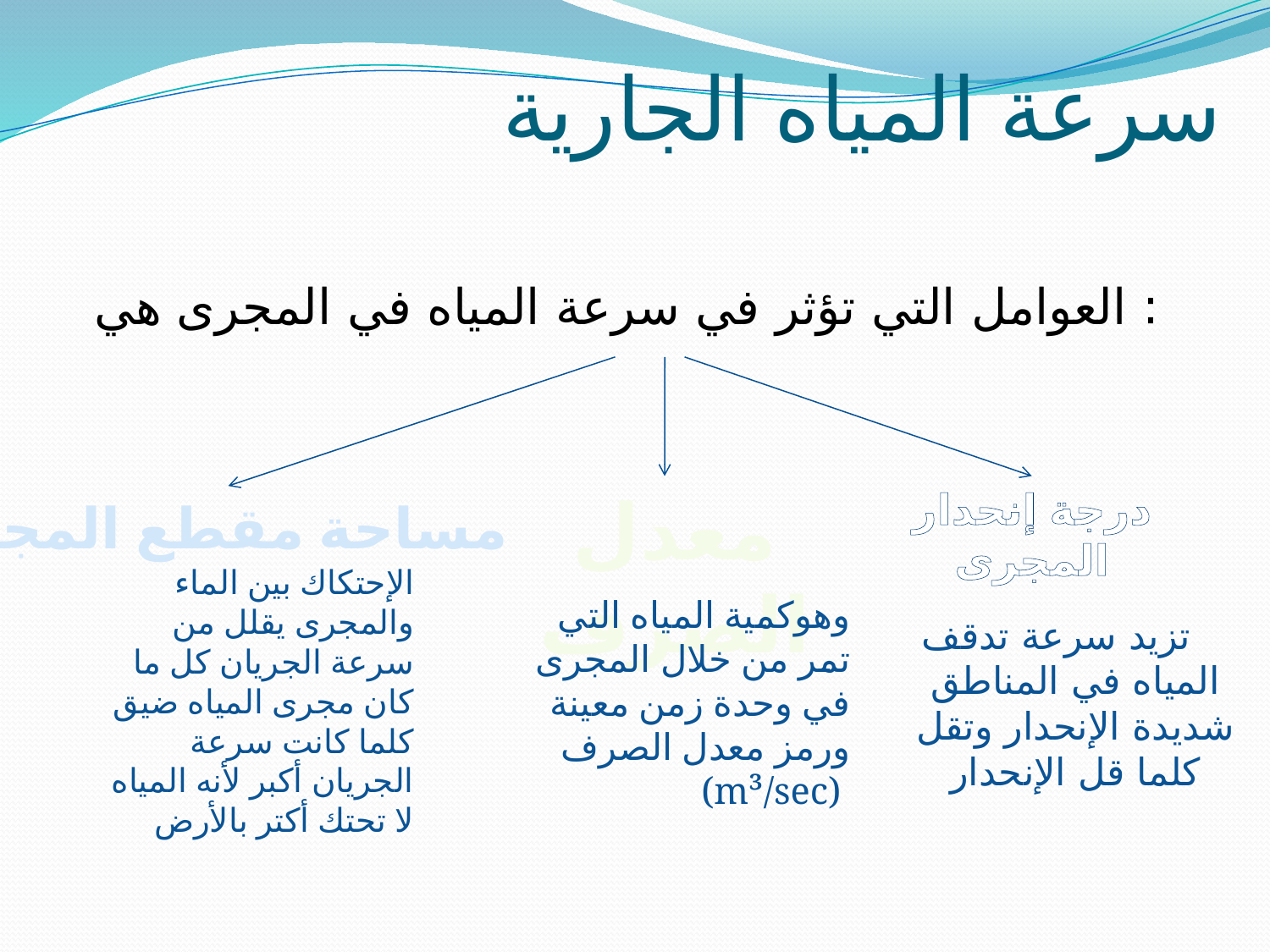

# سرعة المياه الجارية
العوامل التي تؤثر في سرعة المياه في المجرى هي :

معدل الصرف
درجة إنحدار المجرى
مساحة مقطع المجرى
الإحتكاك بين الماء والمجرى يقلل من سرعة الجريان كل ما كان مجرى المياه ضيق كلما كانت سرعة الجريان أكبر لأنه المياه لا تحتك أكتر بالأرض
وهوكمية المياه التي تمر من خلال المجرى في وحدة زمن معينة ورمز معدل الصرف (m³/sec)
تزيد سرعة تدقف المياه في المناطق شديدة الإنحدار وتقل كلما قل الإنحدار